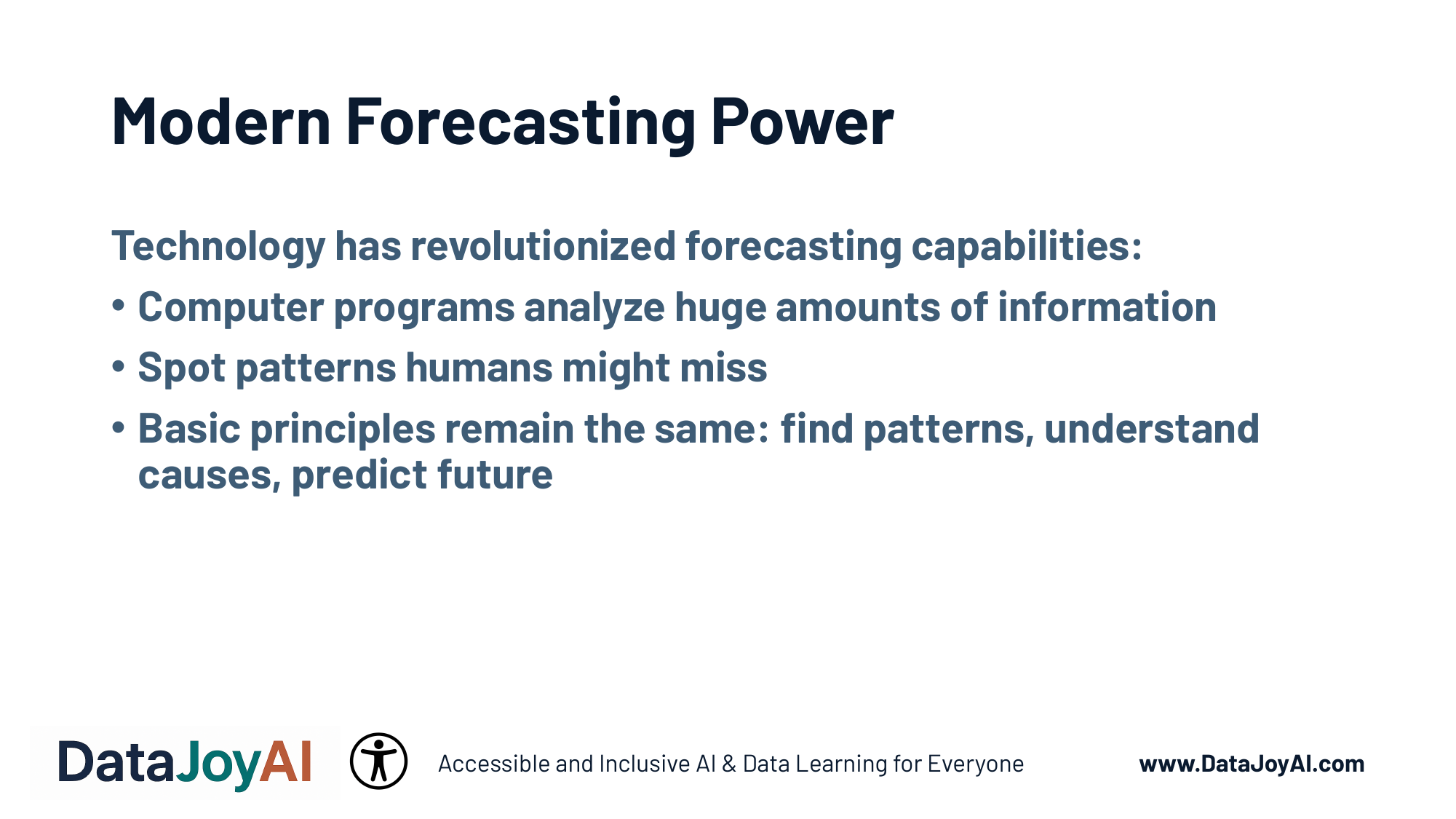

# Modern Forecasting Power
Technology has revolutionized forecasting capabilities:
Computer programs analyze huge amounts of information
Spot patterns humans might miss
Basic principles remain the same: find patterns, understand causes, predict future